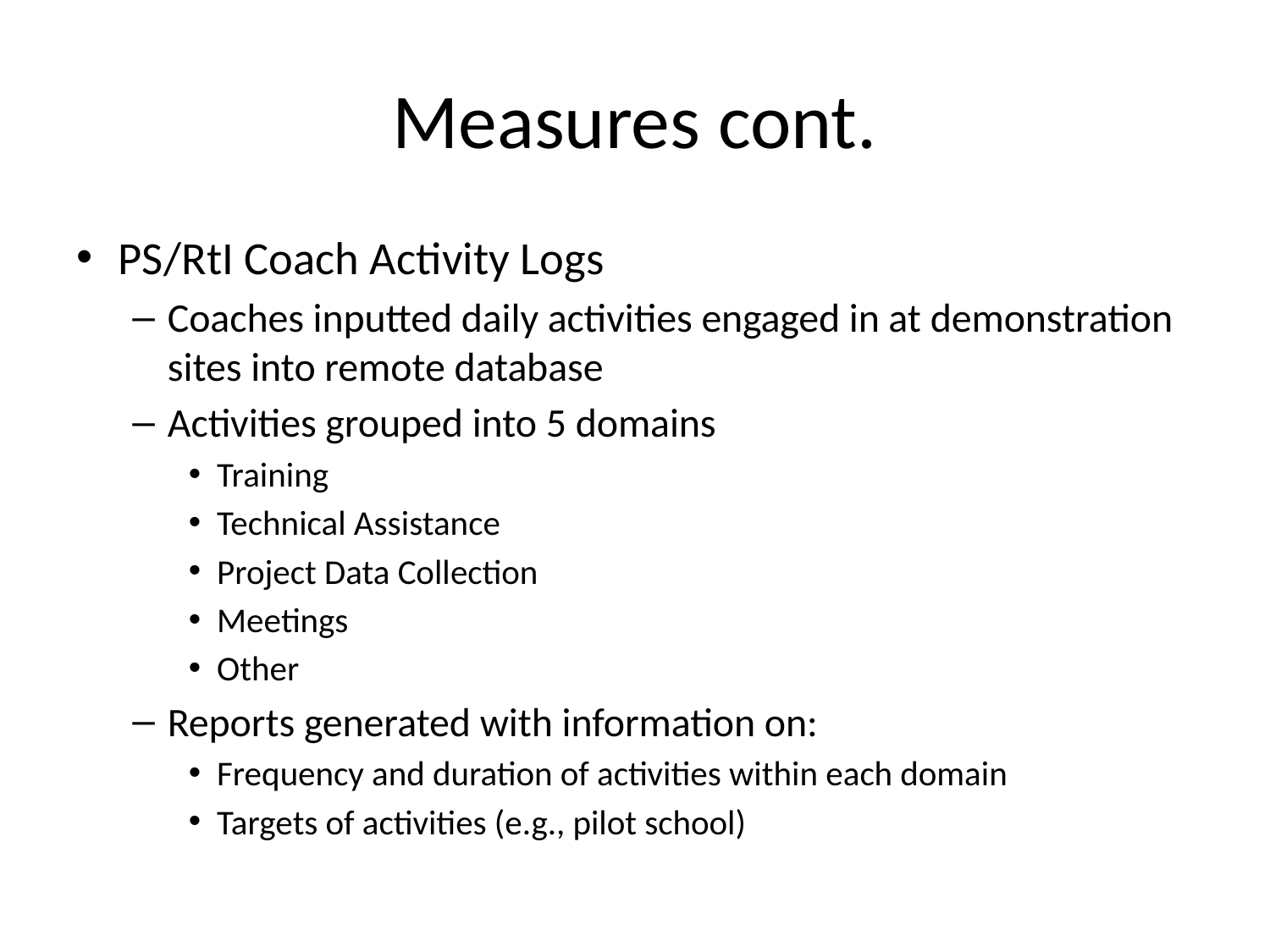

# Measures cont.
PS/RtI Coach Activity Logs
Coaches inputted daily activities engaged in at demonstration sites into remote database
Activities grouped into 5 domains
Training
Technical Assistance
Project Data Collection
Meetings
Other
Reports generated with information on:
Frequency and duration of activities within each domain
Targets of activities (e.g., pilot school)